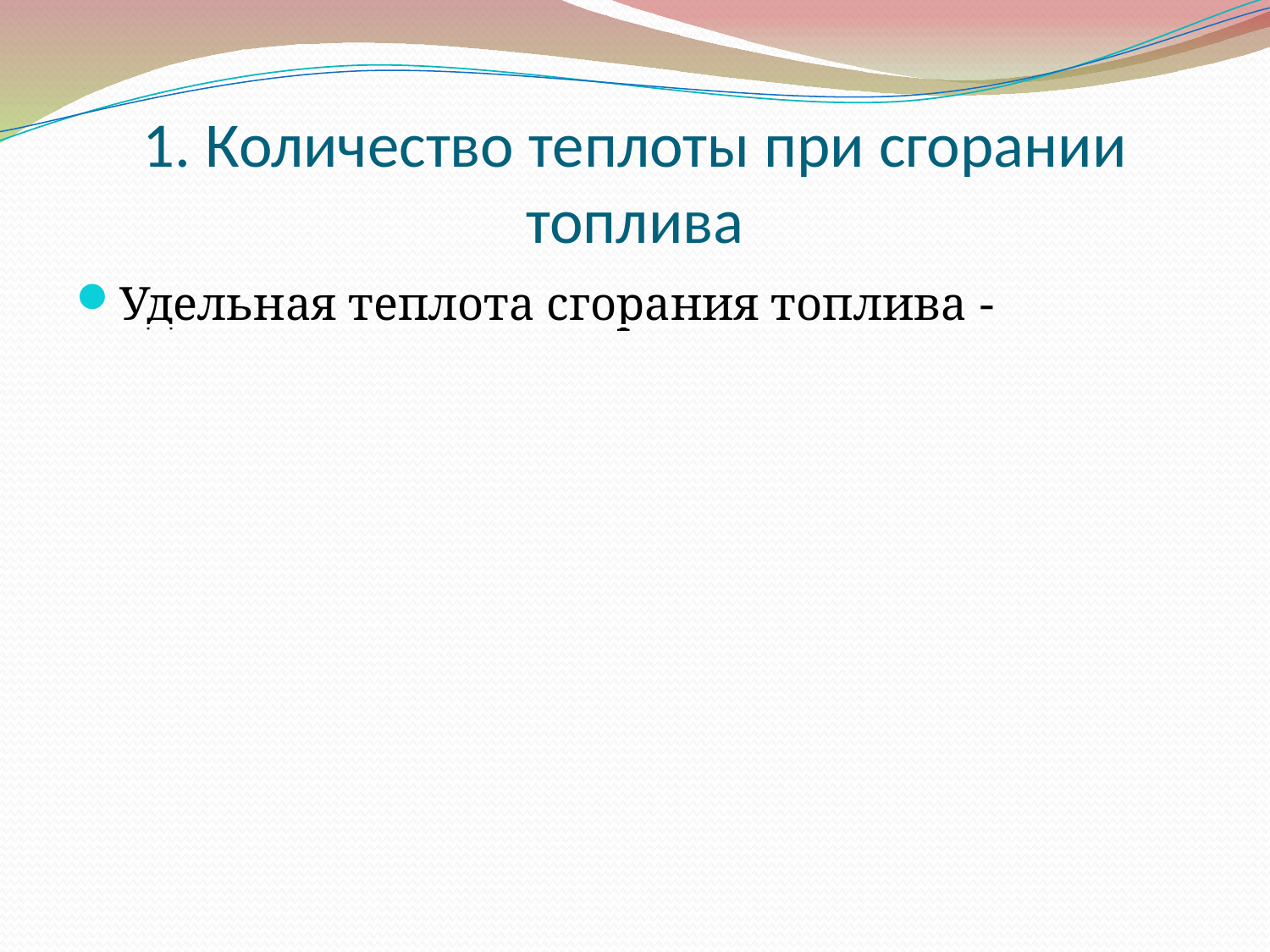

1. Количество теплоты при сгорании топлива
Удельная теплота сгорания топлива -